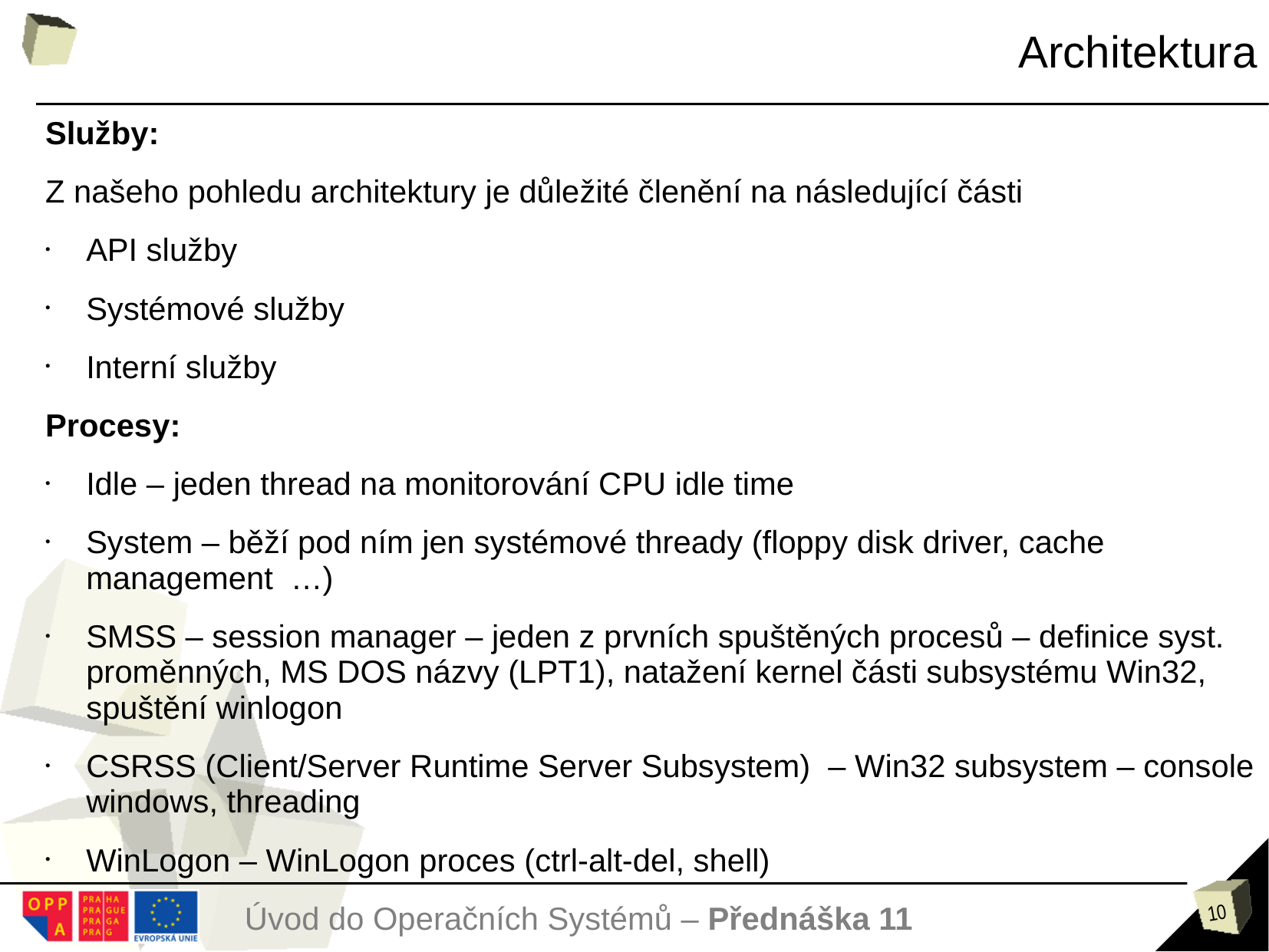

# Orientace
Architektura
Služby:
Z našeho pohledu architektury je důležité členění na následující části
API služby
Systémové služby
Interní služby
Procesy:
Idle – jeden thread na monitorování CPU idle time
System – běží pod ním jen systémové thready (floppy disk driver, cache management  …)
SMSS – session manager – jeden z prvních spuštěných procesů – definice syst. proměnných, MS DOS názvy (LPT1), natažení kernel části subsystému Win32, spuštění winlogon
CSRSS (Client/Server Runtime Server Subsystem)  – Win32 subsystem – console windows, threading
WinLogon – WinLogon proces (ctrl-alt-del, shell)